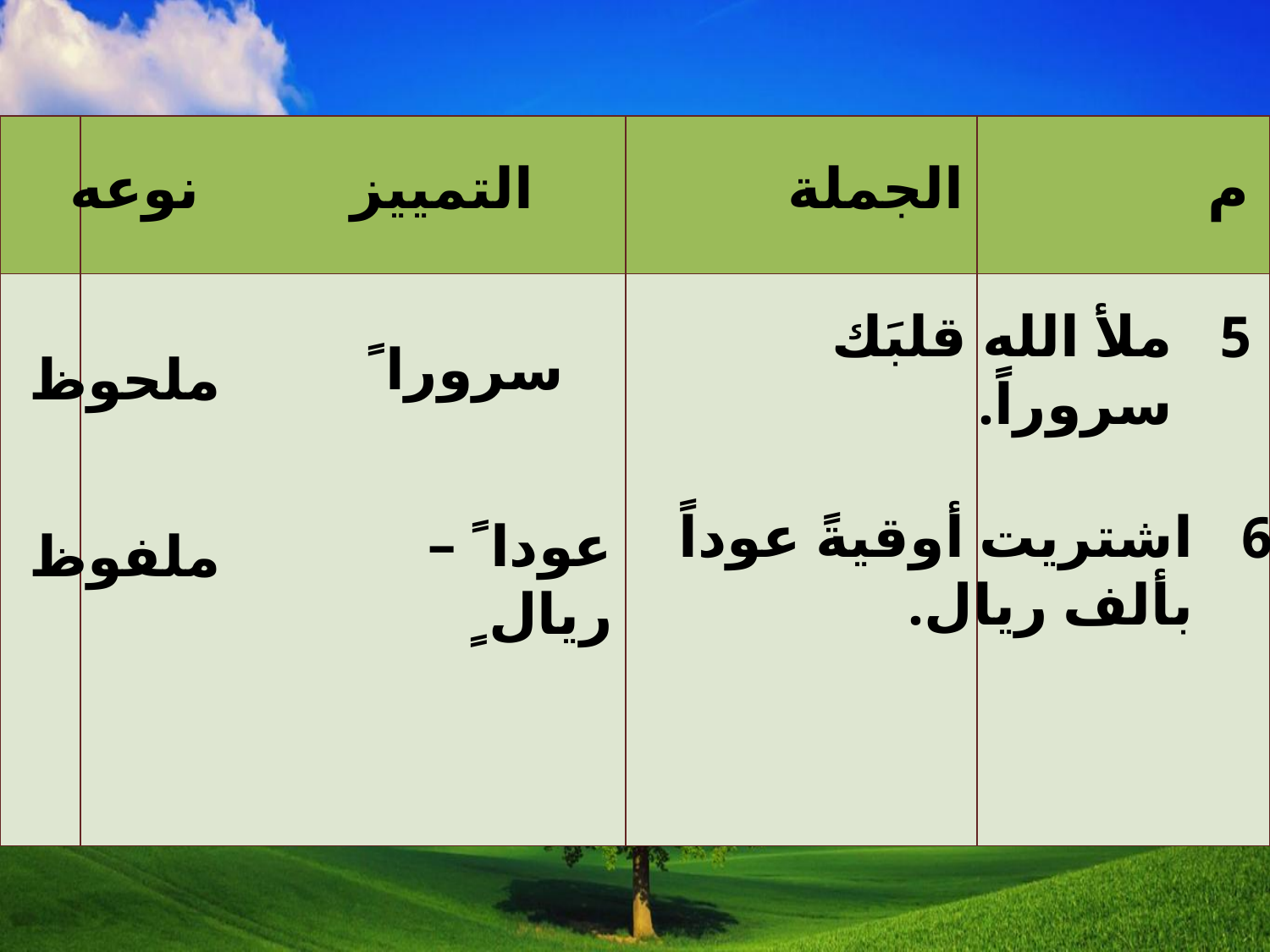

|  |  |  |  |
| --- | --- | --- | --- |
|  |  |  |  |
نوعه
التمييز
الجملة
م
ملأ الله قلبَك سروراً.
5
سرورا ً
ملحوظ
اشتريت أوقيةً عوداً بألف ريال.
6
عودا ً – ريال ٍ
ملفوظ